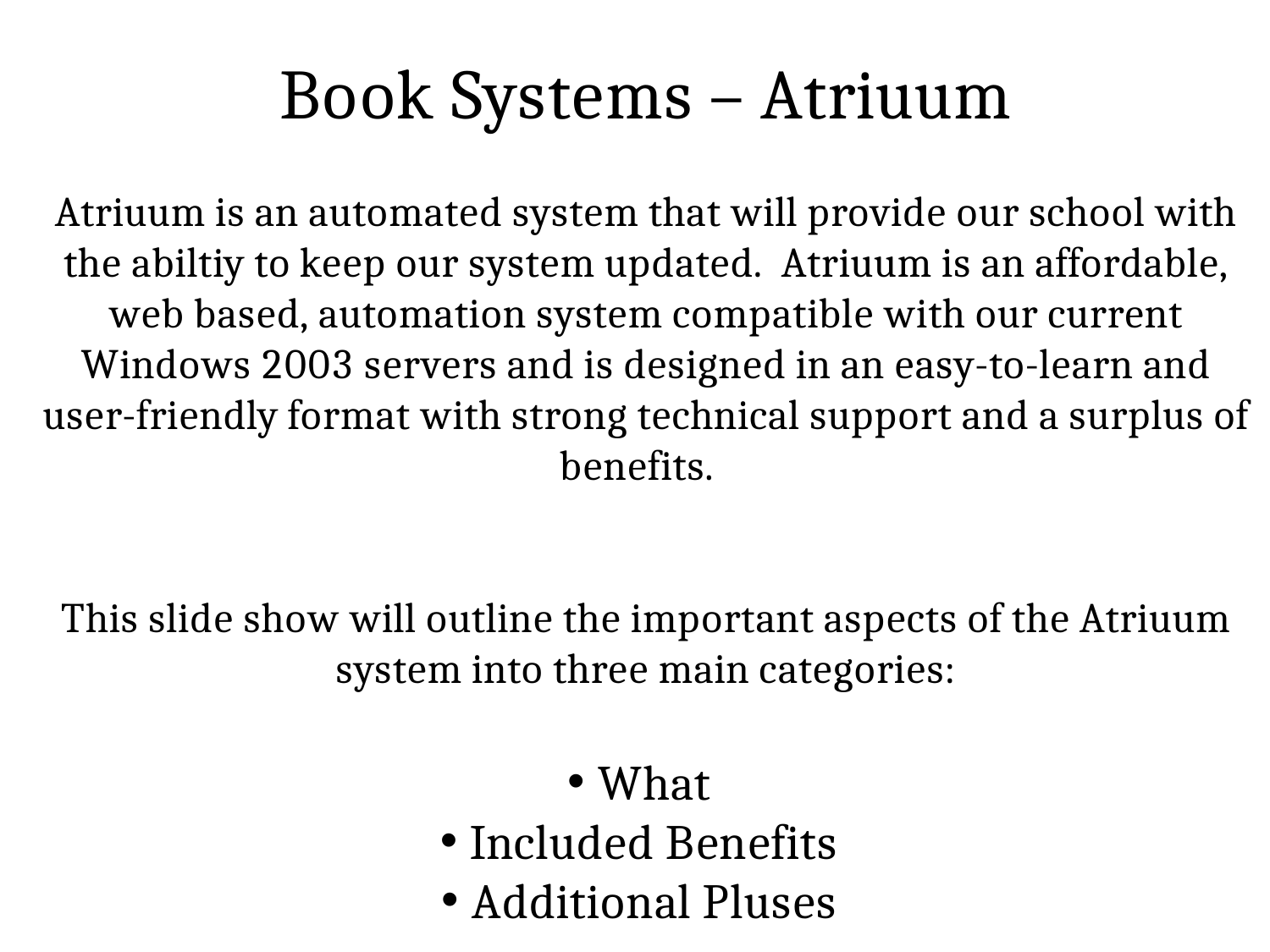

Book Systems – Atriuum

Atriuum is an automated system that will provide our school with the abiltiy to keep our system updated.  Atriuum is an affordable, web based, automation system compatible with our current Windows 2003 servers and is designed in an easy-to-learn and user-friendly format with strong technical support and a surplus of benefits.

This slide show will outline the important aspects of the Atriuum system into three main categories:

What
Included Benefits
Additional Pluses